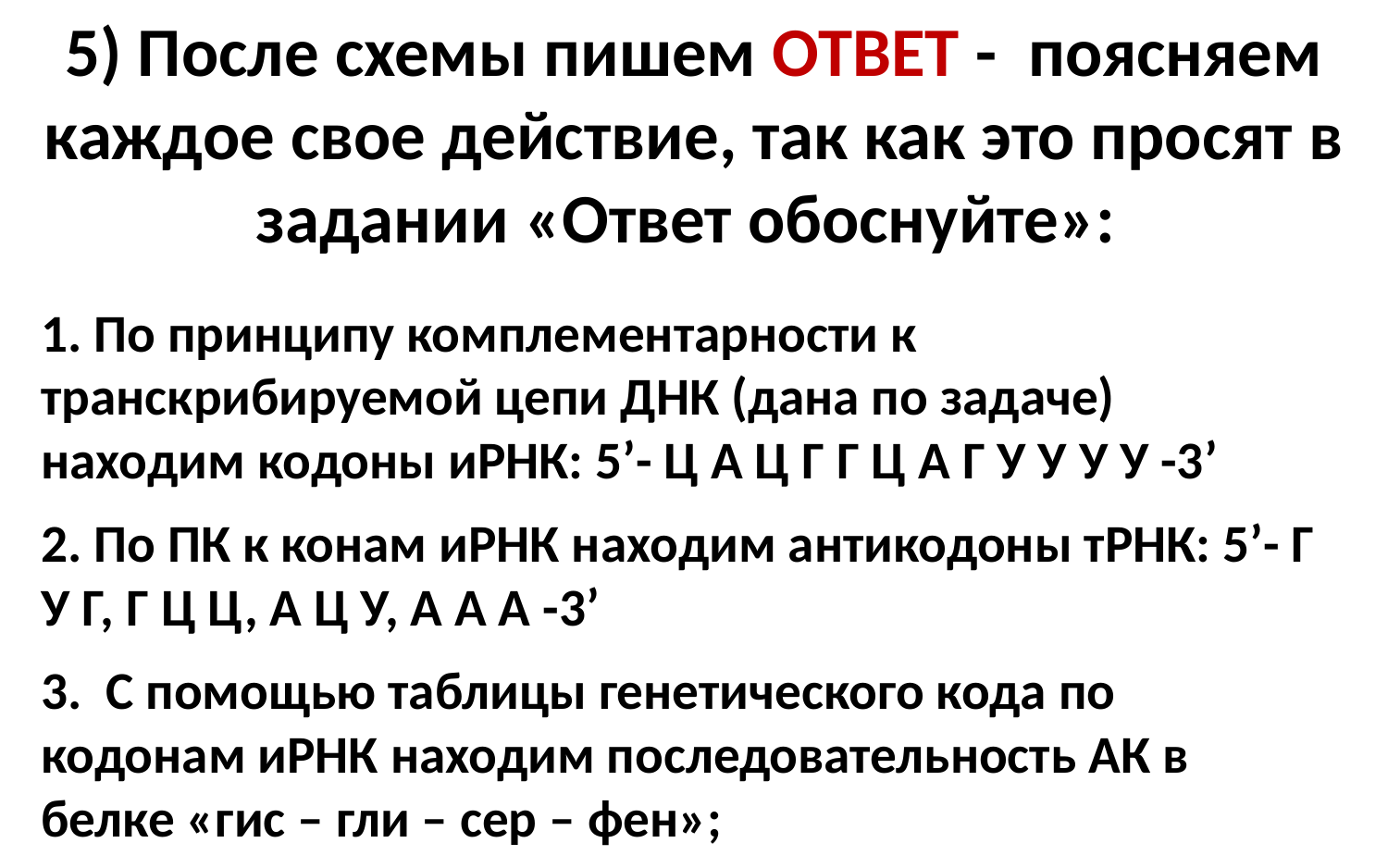

# 5) После схемы пишем ОТВЕТ -  поясняем каждое свое действие, так как это просят в задании «Ответ обоснуйте»:
1. По принципу комплементарности к транскрибируемой цепи ДНК (дана по задаче) находим кодоны иРНК: 5’- Ц А Ц Г Г Ц А Г У У У У -3’
2. По ПК к конам иРНК находим антикодоны тРНК: 5’- Г У Г, Г Ц Ц, А Ц У, А А А -3’
3.  С помощью таблицы генетического кода по кодонам иРНК находим последовательность АК в белке «гис – гли – сер – фен»;